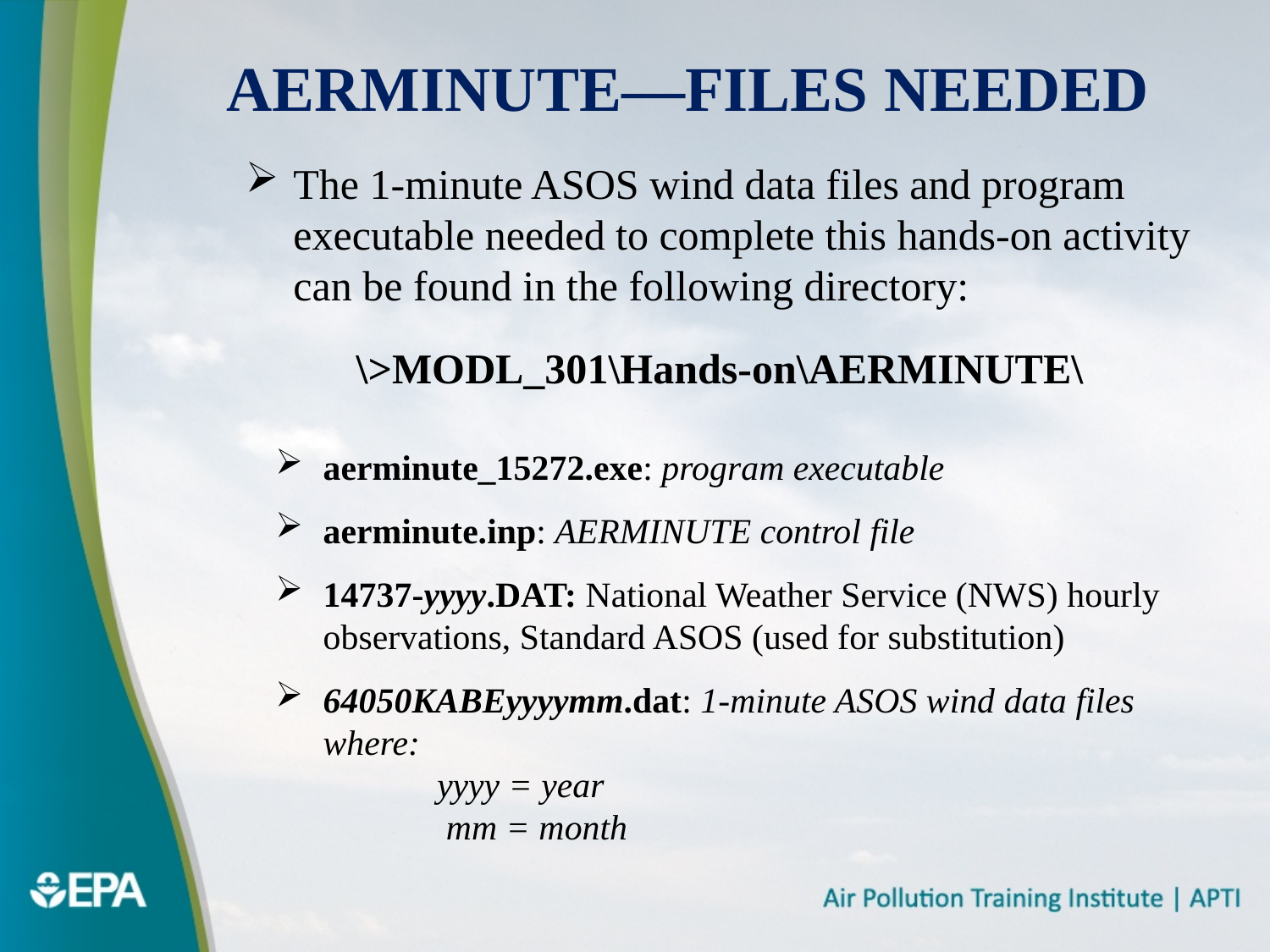

# AERMINUTE—Files Needed
The 1-minute ASOS wind data files and program executable needed to complete this hands-on activity can be found in the following directory:
\>MODL_301\Hands-on\AERMINUTE\
aerminute_15272.exe: program executable
aerminute.inp: AERMINUTE control file
14737-yyyy.DAT: National Weather Service (NWS) hourly observations, Standard ASOS (used for substitution)
64050KABEyyyymm.dat: 1-minute ASOS wind data files where:
		yyyy = year
		 mm = month